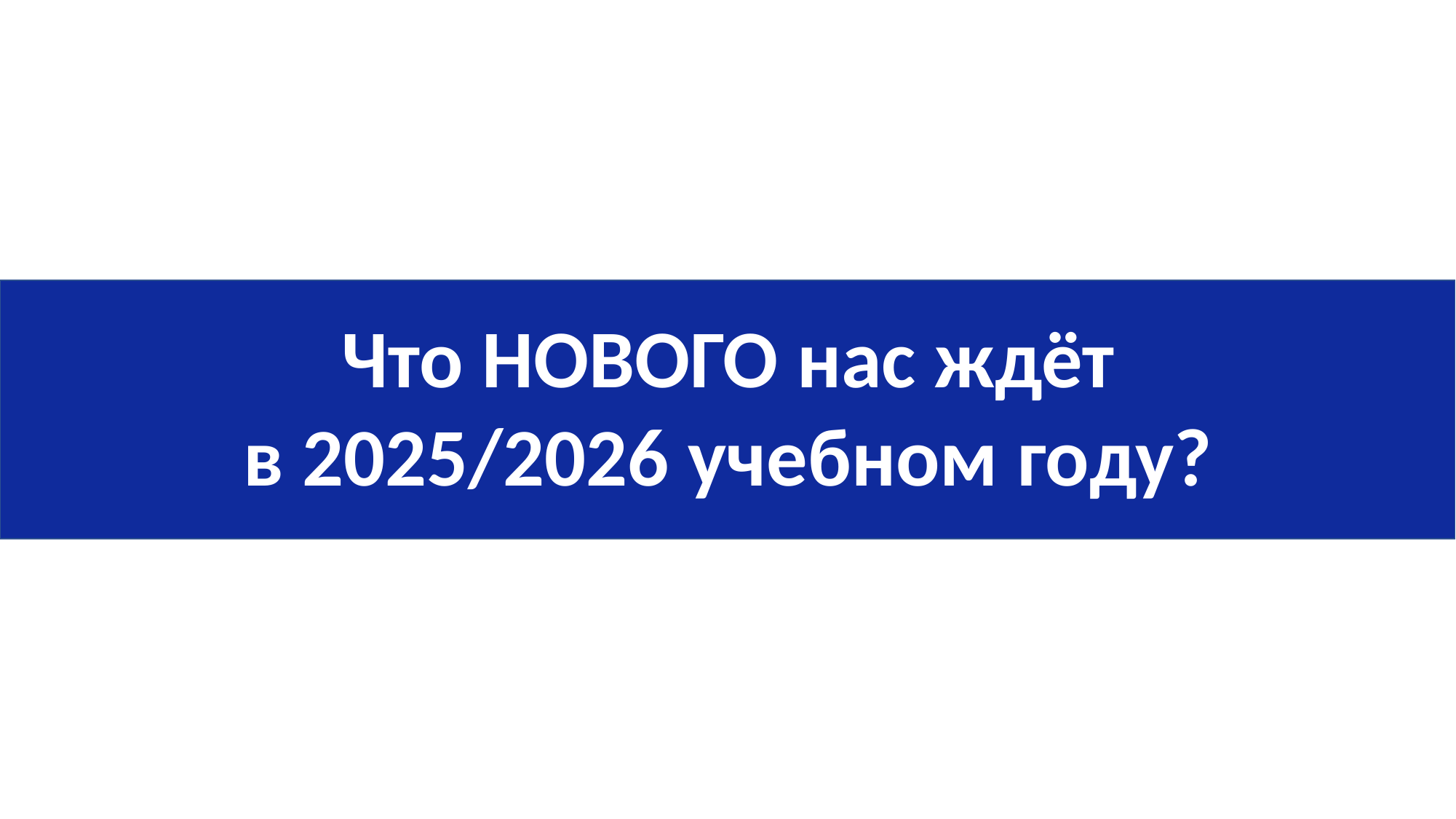

# Что НОВОГО нас ждёт
в 2025/2026 учебном году?